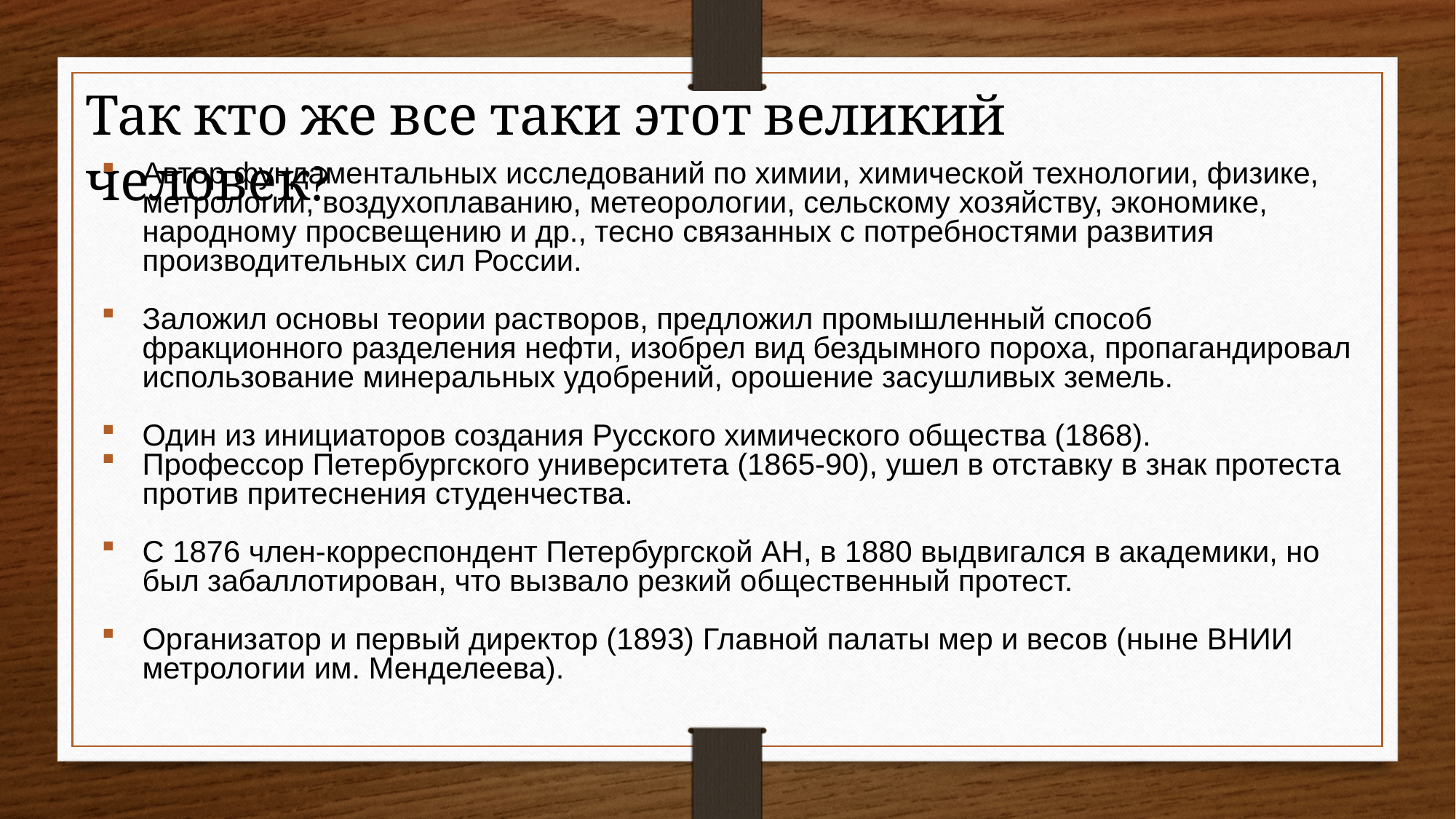

Так кто же все таки этот великий человек?
Автор фундаментальных исследований по химии, химической технологии, физике, метрологии, воздухоплаванию, метеорологии, сельскому хозяйству, экономике, народному просвещению и др., тесно связанных с потребностями развития производительных сил России.

Заложил основы теории растворов, предложил промышленный способ фракционного разделения нефти, изобрел вид бездымного пороха, пропагандировал использование минеральных удобрений, орошение засушливых земель.

Один из инициаторов создания Русского химического общества (1868).
Профессор Петербургского университета (1865-90), ушел в отставку в знак протеста против притеснения студенчества.

С 1876 член-корреспондент Петербургской АН, в 1880 выдвигался в академики, но был забаллотирован, что вызвало резкий общественный протест.

Организатор и первый директор (1893) Главной палаты мер и весов (ныне ВНИИ метрологии им. Менделеева).